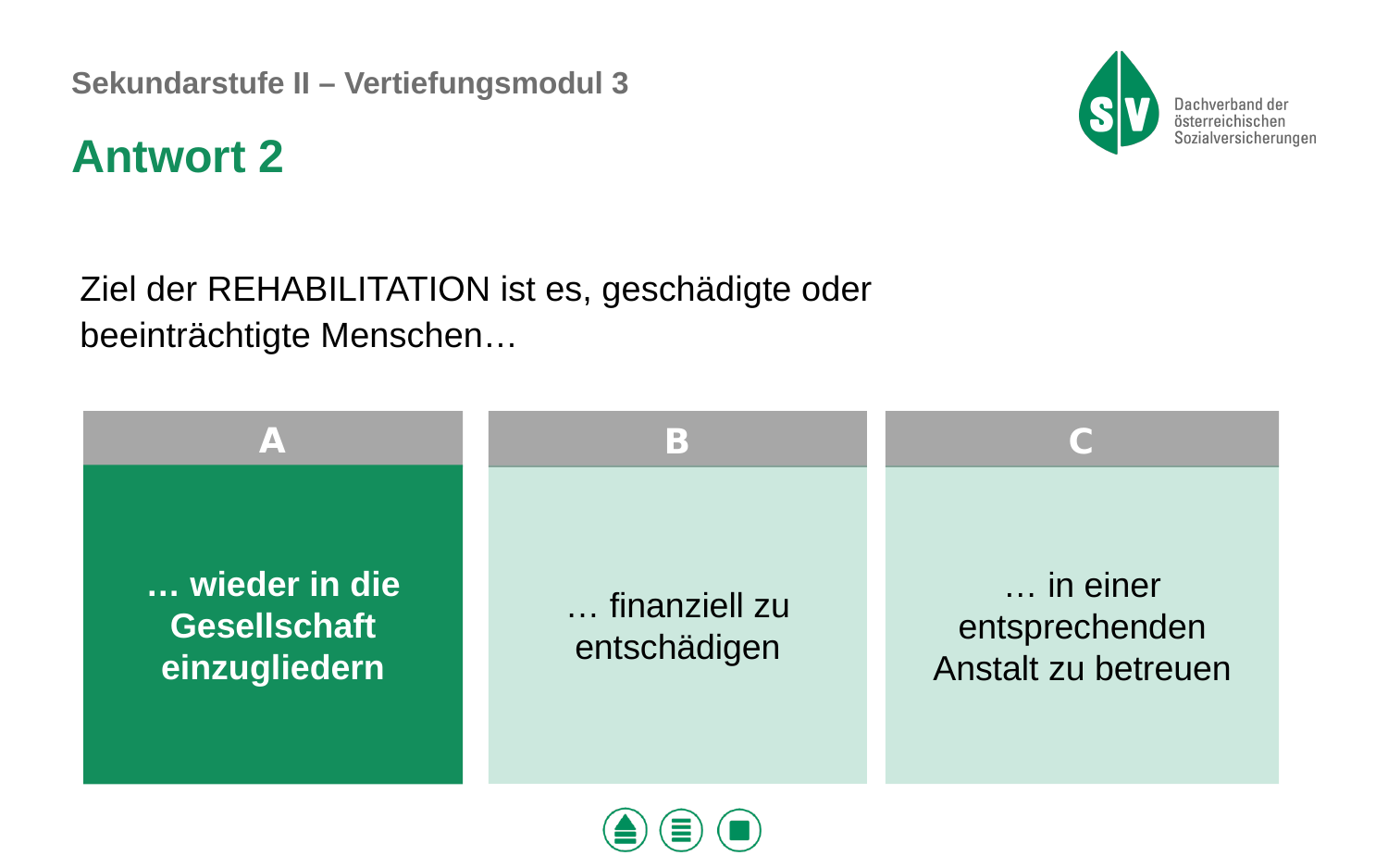

Antwort 2
Ziel der REHABILITATION ist es, geschädigte oder
beeinträchtigte Menschen…
… wieder in die Gesellschaft einzugliedern
… finanziell zu entschädigen
… in einer entsprechenden Anstalt zu betreuen
19